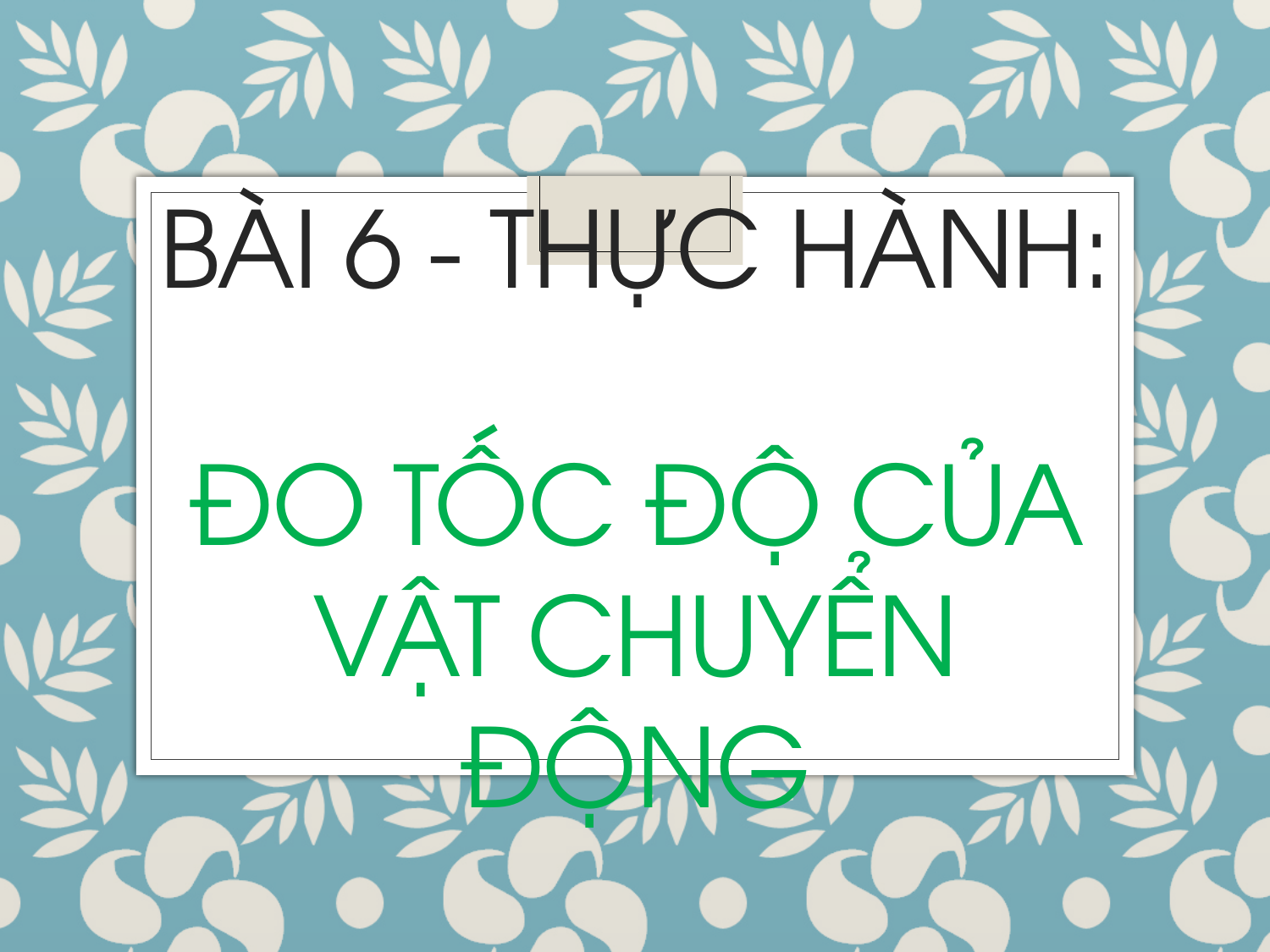

# BÀI 6 - THỰC HÀNH: ĐO TỐC ĐỘ CỦA VẬT CHUYỂN ĐỘNG